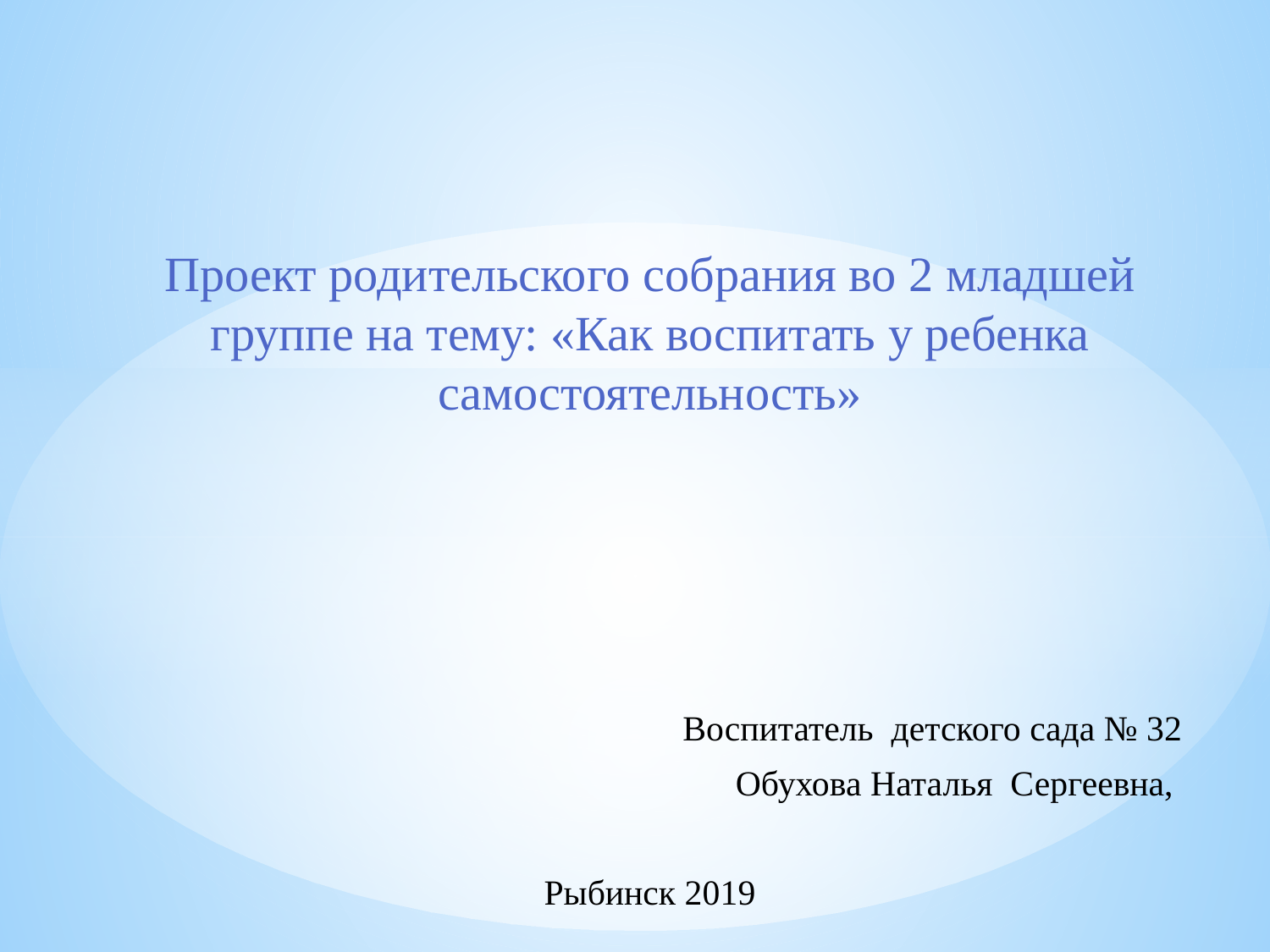

#
Проект родительского собрания во 2 младшей группе на тему: «Как воспитать у ребенка самостоятельность»

Воспитатель  детского сада № 32
Обухова Наталья  Сергеевна,

Рыбинск 2019